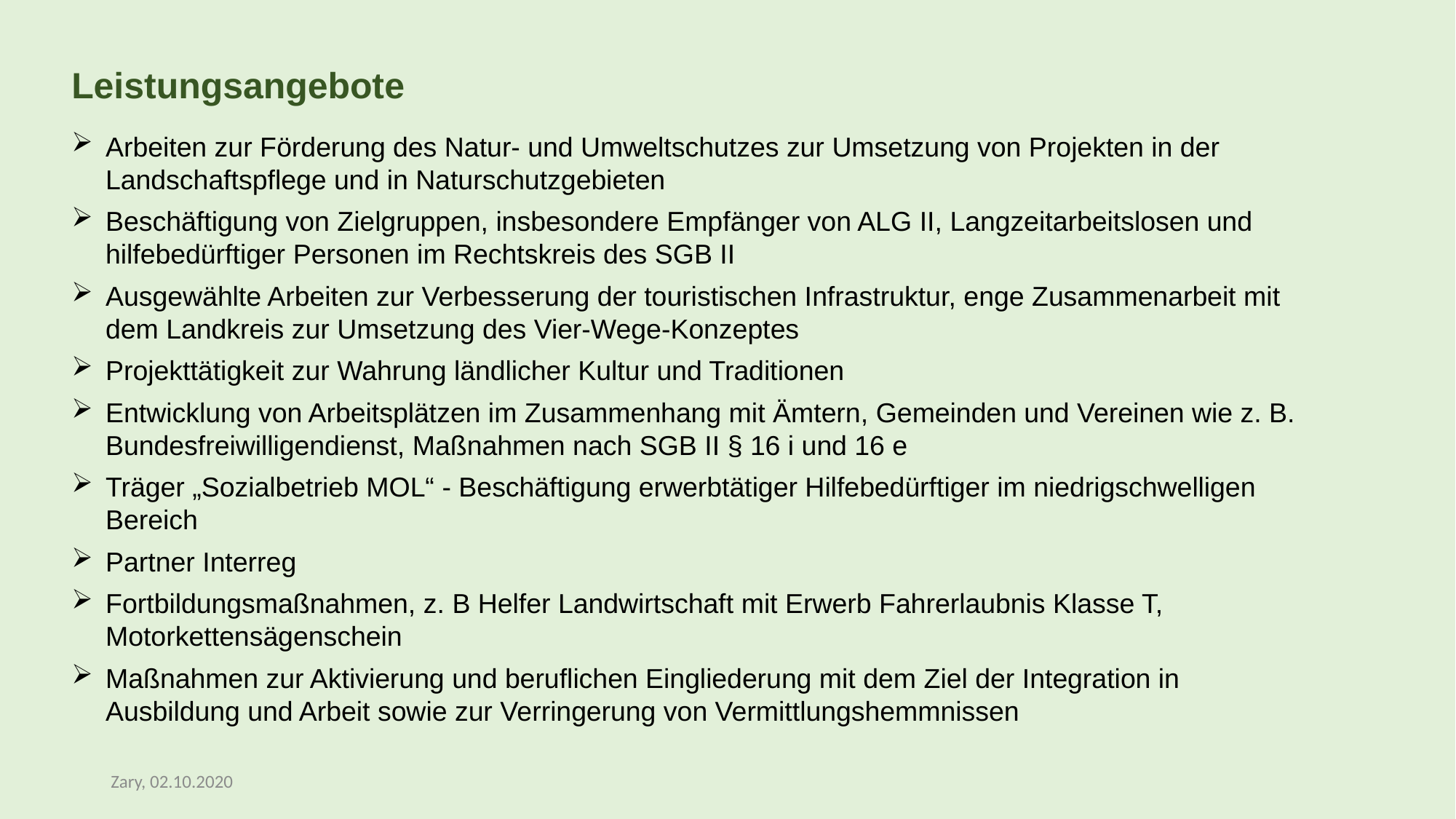

Leistungsangebote

Arbeiten zur Förderung des Natur- und Umweltschutzes zur Umsetzung von Projekten in der Landschaftspflege und in Naturschutzgebieten
Beschäftigung von Zielgruppen, insbesondere Empfänger von ALG II, Langzeitarbeitslosen und hilfebedürftiger Personen im Rechtskreis des SGB II
Ausgewählte Arbeiten zur Verbesserung der touristischen Infrastruktur, enge Zusammenarbeit mit dem Landkreis zur Umsetzung des Vier-Wege-Konzeptes
Projekttätigkeit zur Wahrung ländlicher Kultur und Traditionen
Entwicklung von Arbeitsplätzen im Zusammenhang mit Ämtern, Gemeinden und Vereinen wie z. B. Bundesfreiwilligendienst, Maßnahmen nach SGB II § 16 i und 16 e
Träger „Sozialbetrieb MOL“ - Beschäftigung erwerbtätiger Hilfebedürftiger im niedrigschwelligen Bereich
Partner Interreg
Fortbildungsmaßnahmen, z. B Helfer Landwirtschaft mit Erwerb Fahrerlaubnis Klasse T, Motorkettensägenschein
Maßnahmen zur Aktivierung und beruflichen Eingliederung mit dem Ziel der Integration in Ausbildung und Arbeit sowie zur Verringerung von Vermittlungshemmnissen
Zary, 02.10.2020